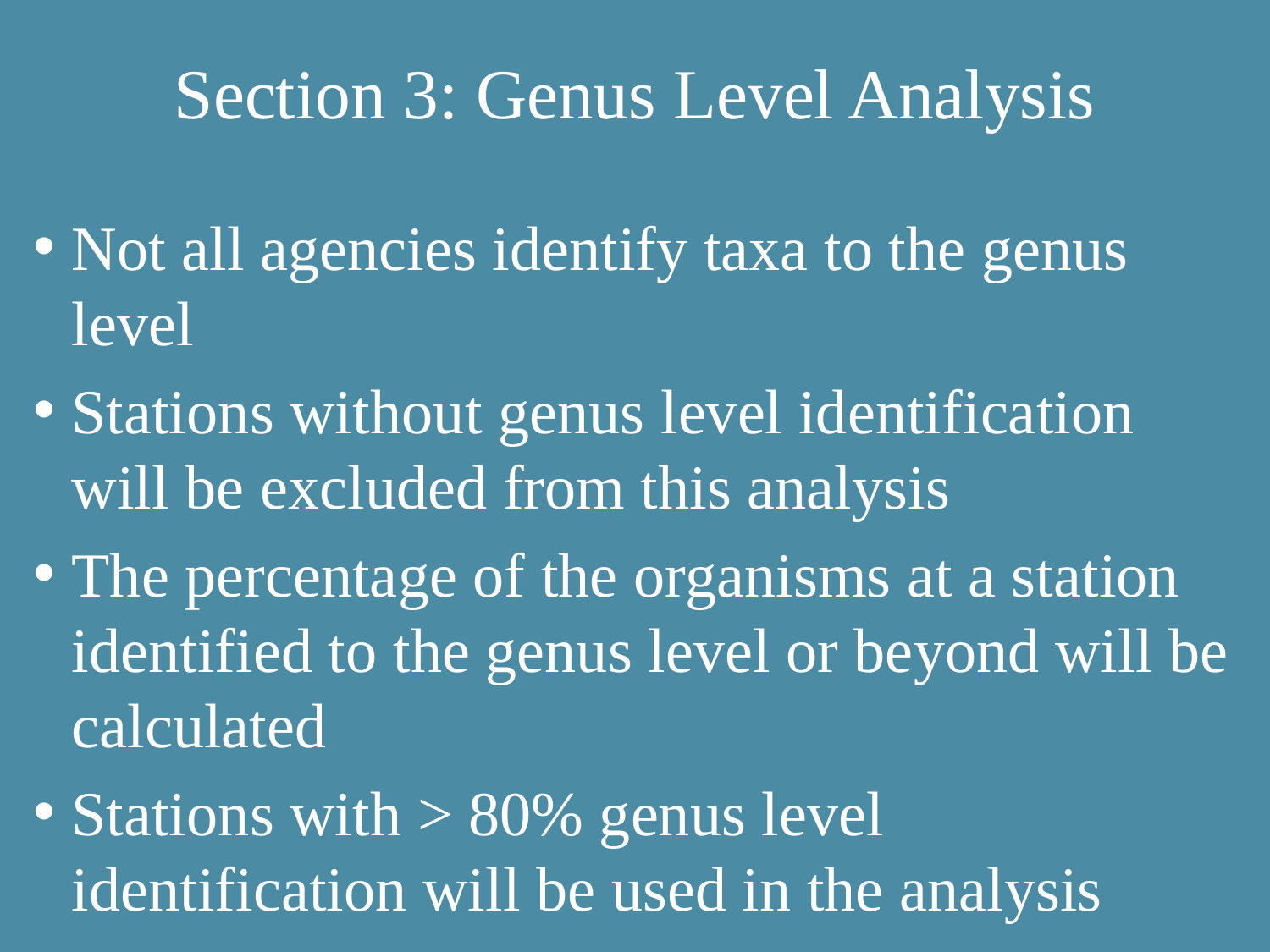

# Section 3: Genus Level Analysis
Not all agencies identify taxa to the genus level
Stations without genus level identification will be excluded from this analysis
The percentage of the organisms at a station identified to the genus level or beyond will be calculated
Stations with > 80% genus level identification will be used in the analysis